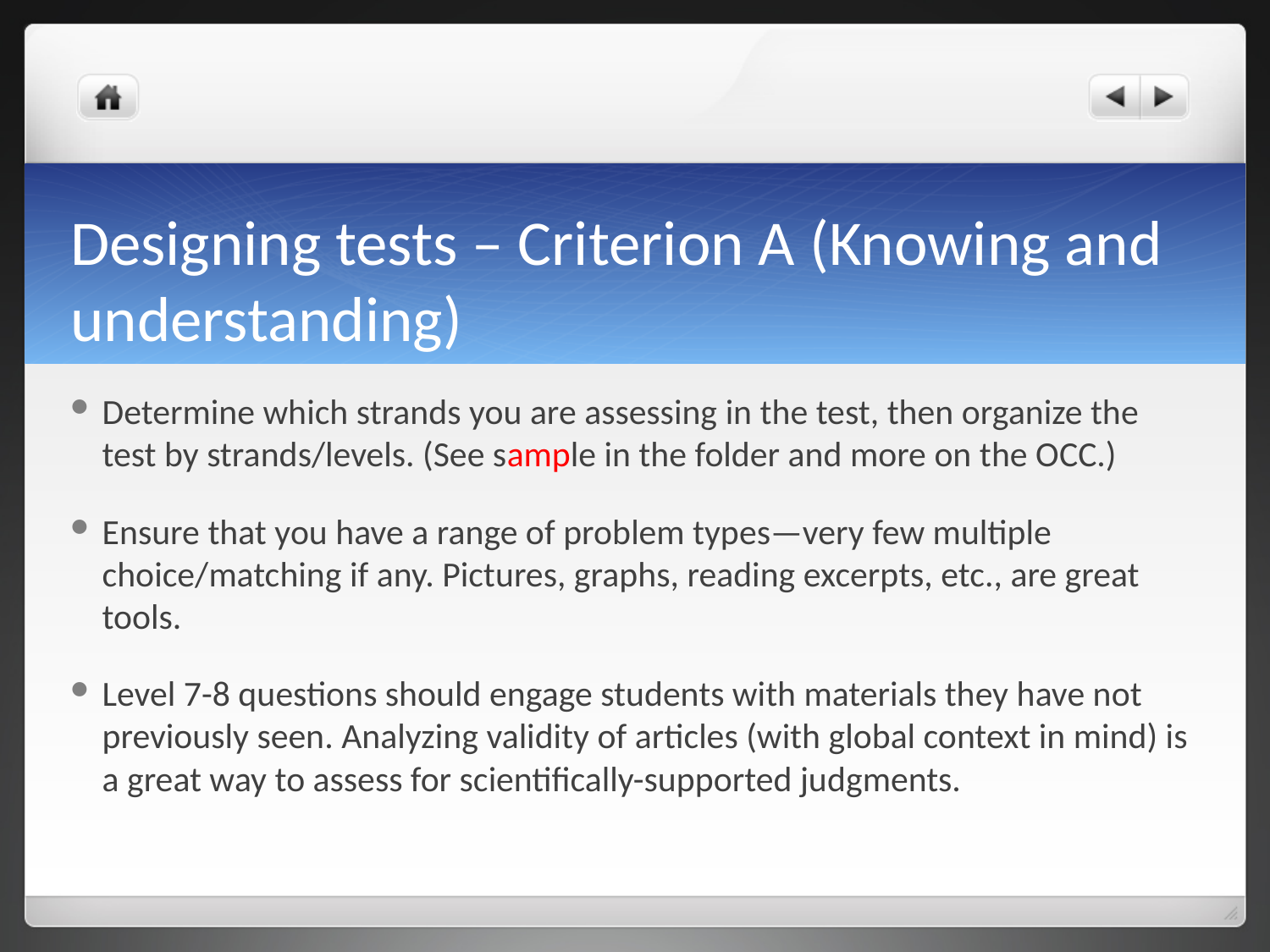

# Designing tests – Criterion A (Knowing and understanding)
Determine which strands you are assessing in the test, then organize the test by strands/levels. (See sample in the folder and more on the OCC.)
Ensure that you have a range of problem types—very few multiple choice/matching if any. Pictures, graphs, reading excerpts, etc., are great tools.
Level 7-8 questions should engage students with materials they have not previously seen. Analyzing validity of articles (with global context in mind) is a great way to assess for scientifically-supported judgments.